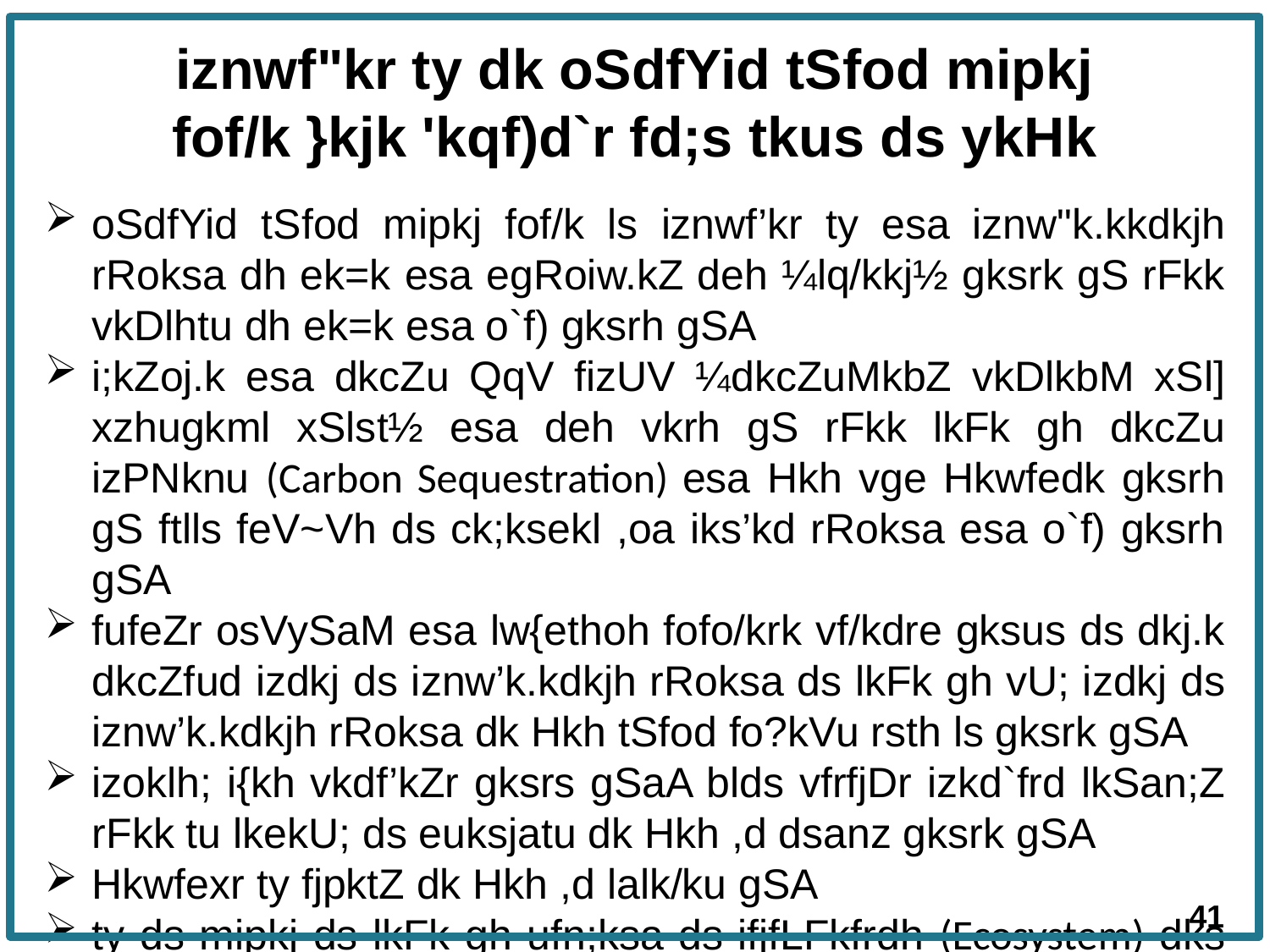

# iznwf"kr ty dk oSdfYid tSfod mipkj fof/k }kjk 'kqf)d`r fd;s tkus ds ykHk
oSdfYid tSfod mipkj fof/k ls iznwf’kr ty esa iznw"k.kkdkjh rRoksa dh ek=k esa egRoiw.kZ deh ¼lq/kkj½ gksrk gS rFkk vkDlhtu dh ek=k esa o`f) gksrh gSA
i;kZoj.k esa dkcZu QqV fizUV ¼dkcZuMkbZ vkDlkbM xSl] xzhugkml xSlst½ esa deh vkrh gS rFkk lkFk gh dkcZu izPNknu (Carbon Sequestration) esa Hkh vge Hkwfedk gksrh gS ftlls feV~Vh ds ck;ksekl ,oa iks’kd rRoksa esa o`f) gksrh gSA
fufeZr osVySaM esa lw{ethoh fofo/krk vf/kdre gksus ds dkj.k dkcZfud izdkj ds iznw’k.kdkjh rRoksa ds lkFk gh vU; izdkj ds iznw’k.kdkjh rRoksa dk Hkh tSfod fo?kVu rsth ls gksrk gSA
izoklh; i{kh vkdf’kZr gksrs gSaA blds vfrfjDr izkd`frd lkSan;Z rFkk tu lkekU; ds euksjatu dk Hkh ,d dsanz gksrk gSA
Hkwfexr ty fjpktZ dk Hkh ,d lalk/ku gSA
ty ds mipkj ds lkFk gh ufn;ksa ds ifjfLFkfrdh (Ecosystem) dks Hkh iquthZfor djus esa vge~ Hkwfedk jgrh gSA
41